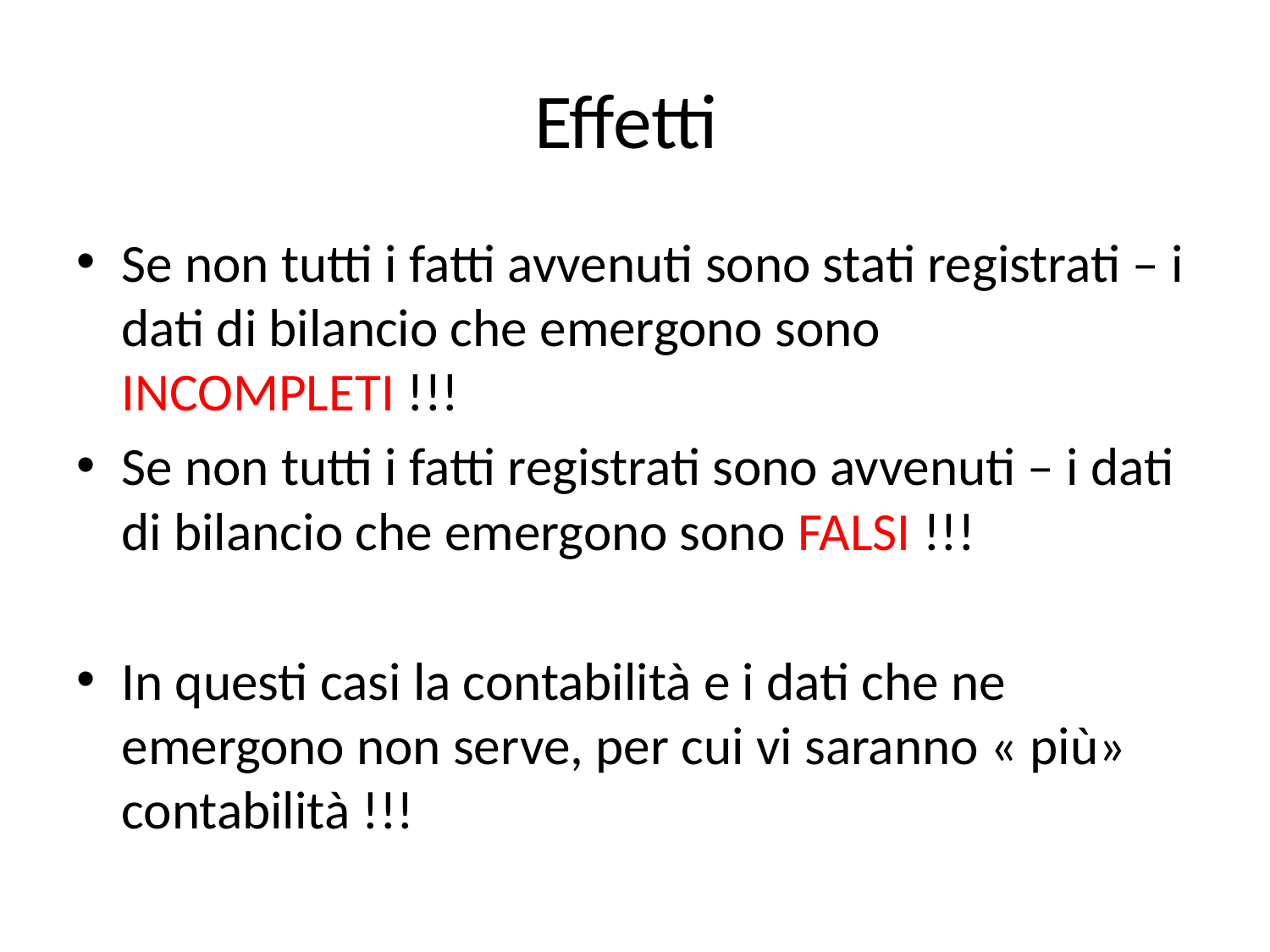

# Effetti
Se non tutti i fatti avvenuti sono stati registrati – i dati di bilancio che emergono sono INCOMPLETI !!!
Se non tutti i fatti registrati sono avvenuti – i dati di bilancio che emergono sono FALSI !!!

In questi casi la contabilità e i dati che ne emergono non serve, per cui vi saranno « più» contabilità !!!